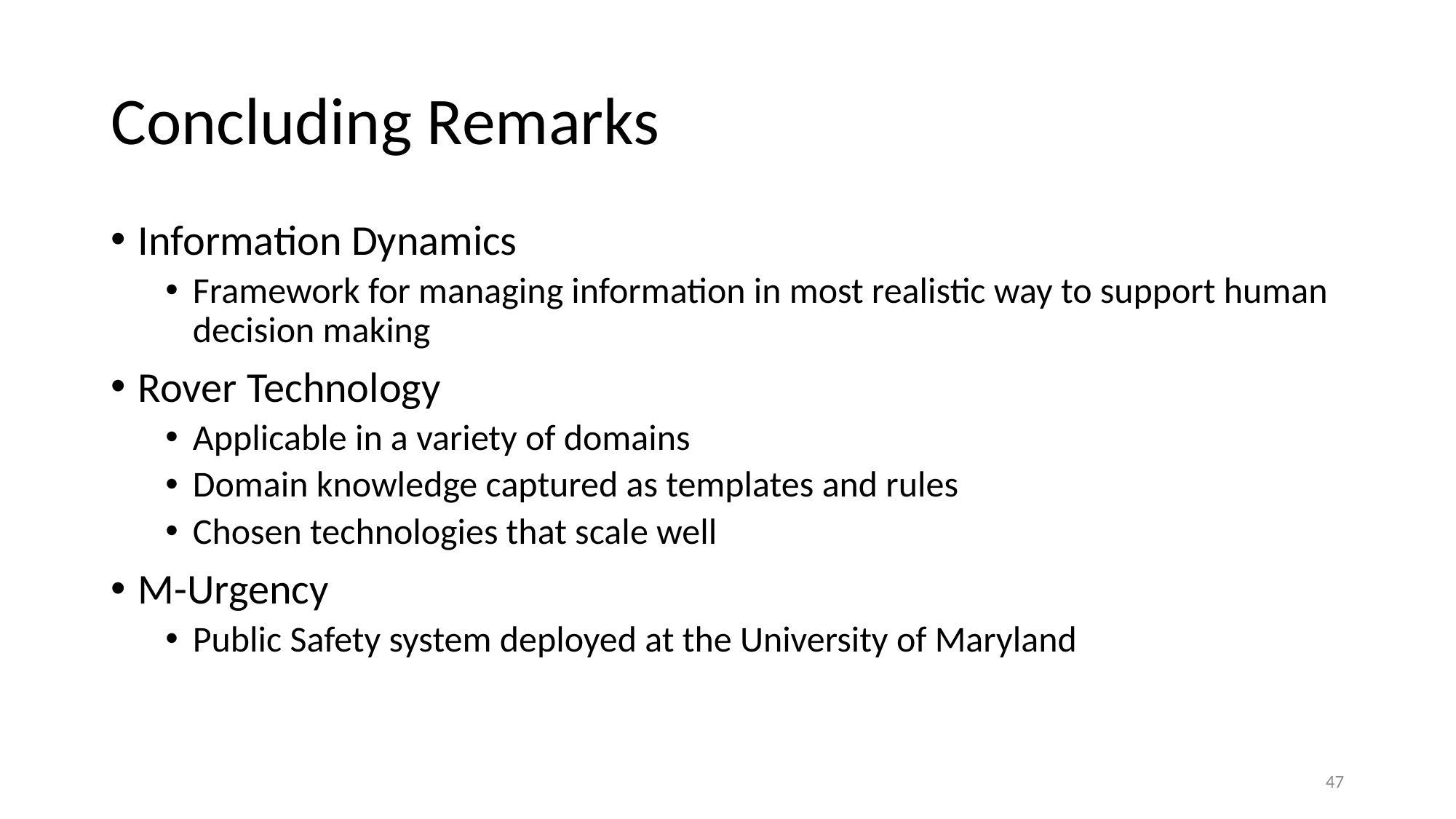

# Concluding Remarks
Information Dynamics
Framework for managing information in most realistic way to support human decision making
Rover Technology
Applicable in a variety of domains
Domain knowledge captured as templates and rules
Chosen technologies that scale well
M-Urgency
Public Safety system deployed at the University of Maryland
47